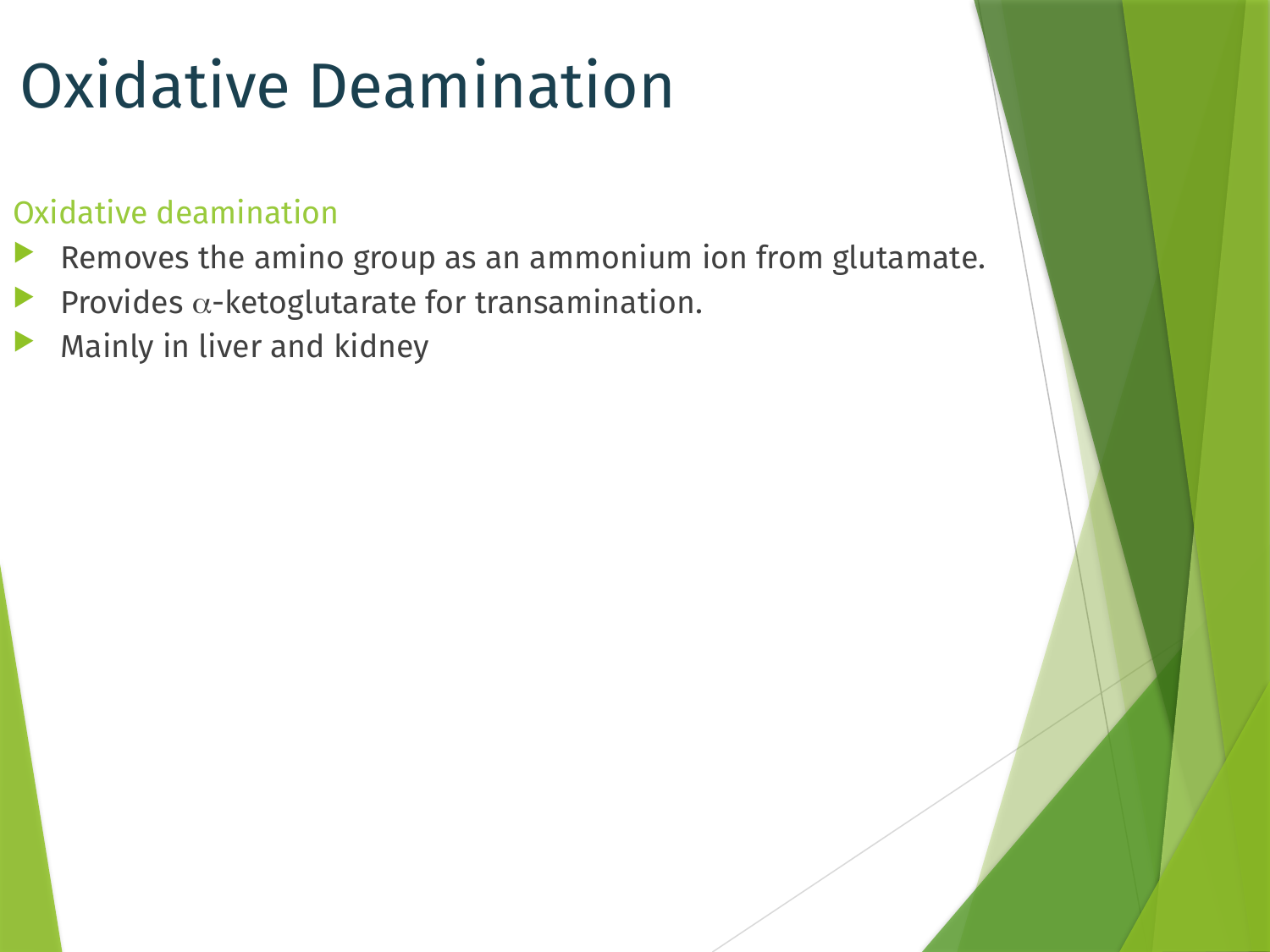

Oxidative Deamination
Oxidative deamination
Removes the amino group as an ammonium ion from glutamate.
Provides α-ketoglutarate for transamination.
Mainly in liver and kidney